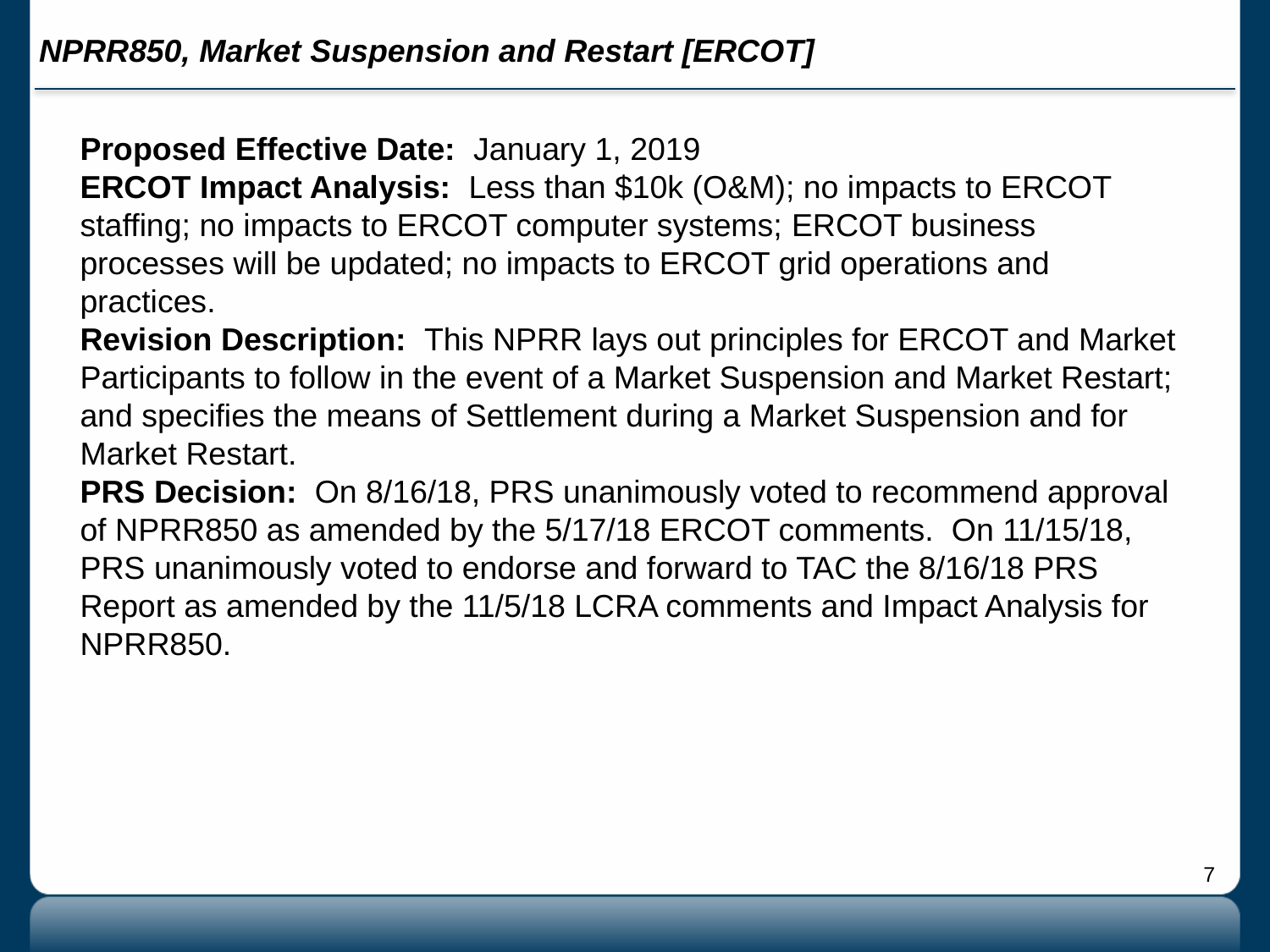

# NPRR850, Market Suspension and Restart [ERCOT]
Proposed Effective Date:  January 1, 2019
ERCOT Impact Analysis:  Less than $10k (O&M); no impacts to ERCOT staffing; no impacts to ERCOT computer systems; ERCOT business processes will be updated; no impacts to ERCOT grid operations and practices.
Revision Description:  This NPRR lays out principles for ERCOT and Market Participants to follow in the event of a Market Suspension and Market Restart; and specifies the means of Settlement during a Market Suspension and for Market Restart.
PRS Decision:  On 8/16/18, PRS unanimously voted to recommend approval of NPRR850 as amended by the 5/17/18 ERCOT comments.  On 11/15/18, PRS unanimously voted to endorse and forward to TAC the 8/16/18 PRS Report as amended by the 11/5/18 LCRA comments and Impact Analysis for NPRR850.